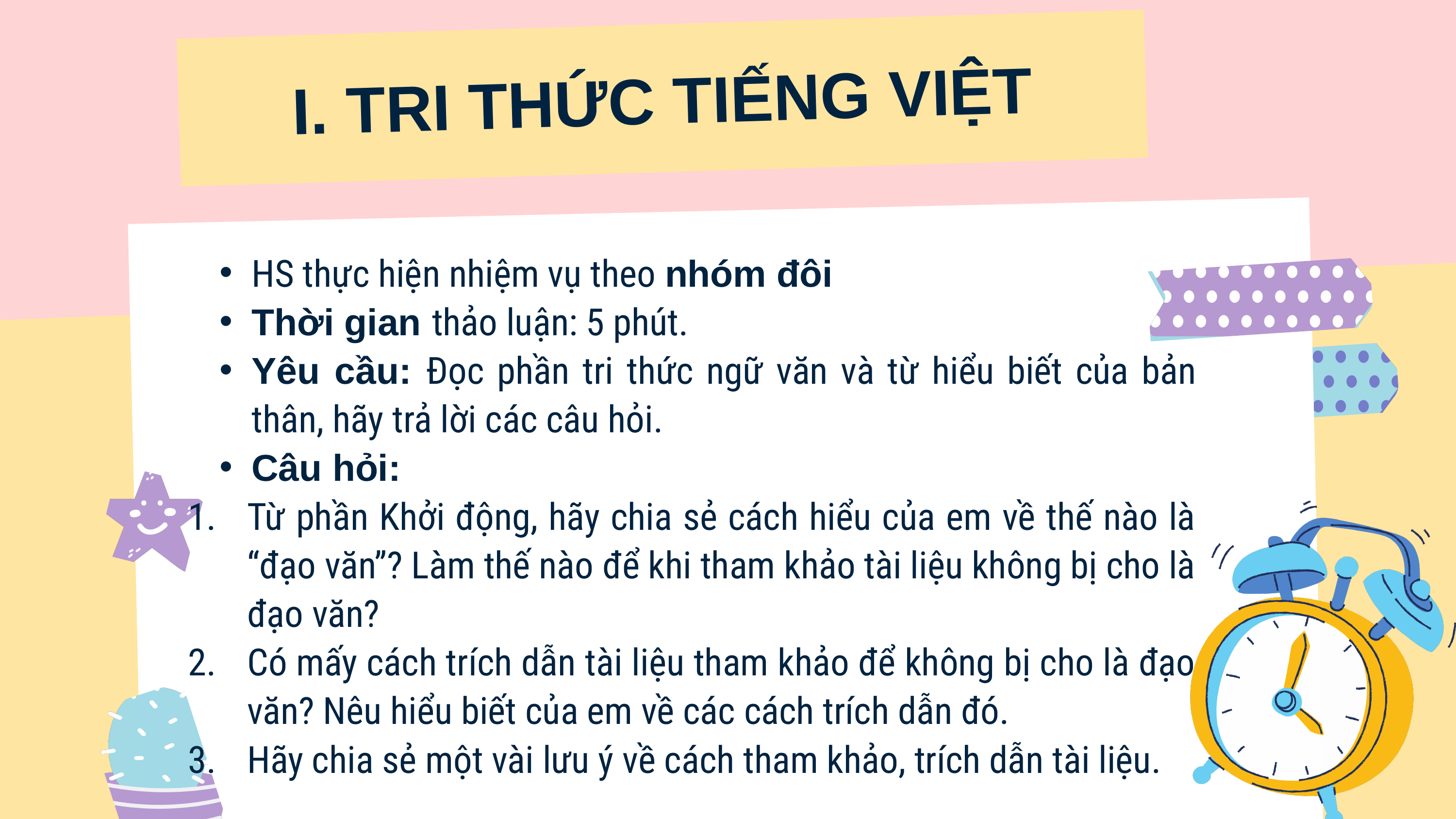

I. TRI THỨC TIẾNG VIỆT

HS thực hiện nhiệm vụ theo nhóm đôi
Thời gian thảo luận: 5 phút.
Yêu cầu: Đọc phần tri thức ngữ văn và từ hiểu biết của bản thân, hãy trả lời các câu hỏi.
Câu hỏi:
Từ phần Khởi động, hãy chia sẻ cách hiểu của em về thế nào là “đạo văn”? Làm thế nào để khi tham khảo tài liệu không bị cho là đạo văn?
Có mấy cách trích dẫn tài liệu tham khảo để không bị cho là đạo văn? Nêu hiểu biết của em về các cách trích dẫn đó.
Hãy chia sẻ một vài lưu ý về cách tham khảo, trích dẫn tài liệu.